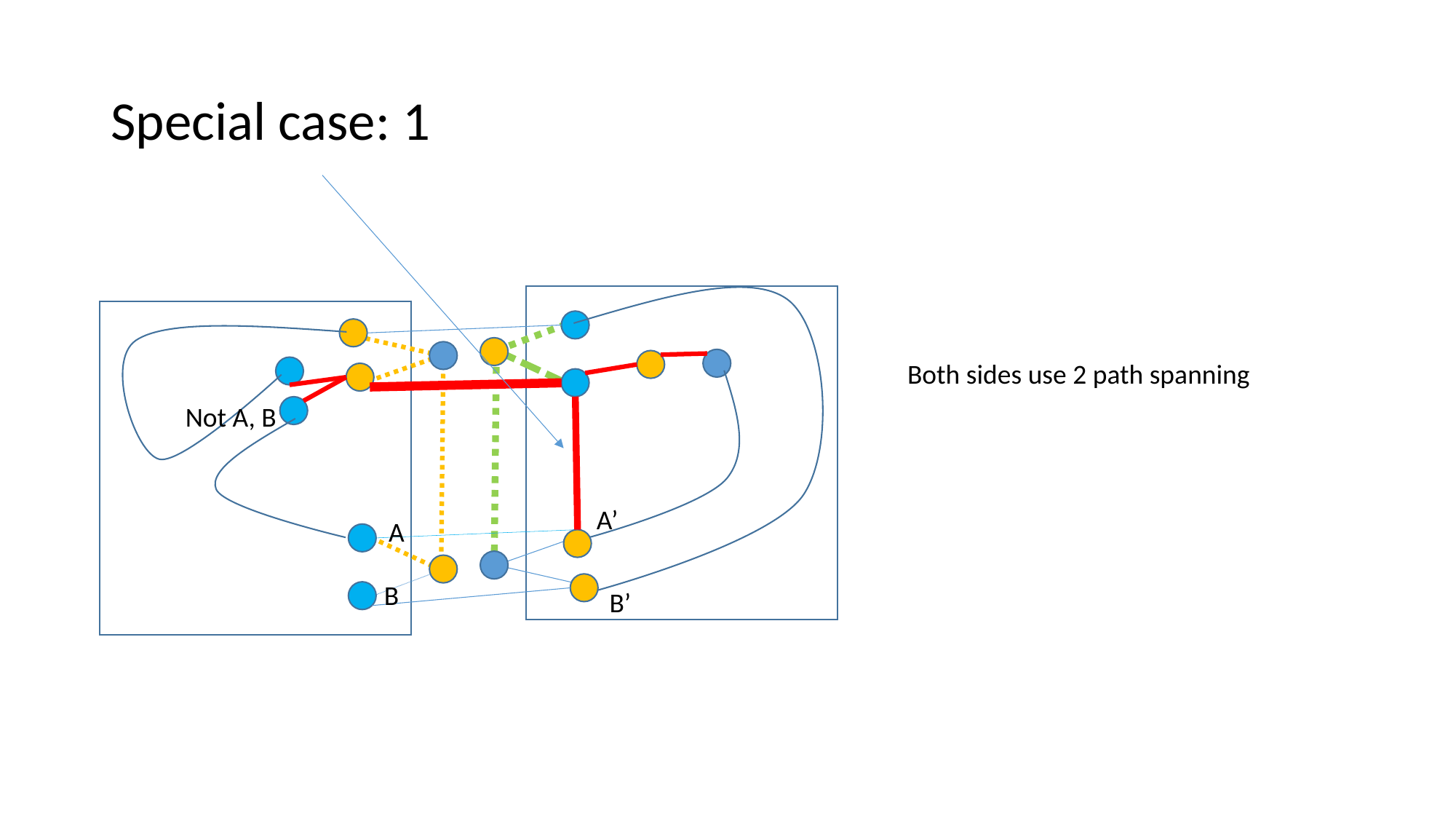

# Special case: 1

Both sides use 2 path spanning

Not A, B

A’
A
B
B’